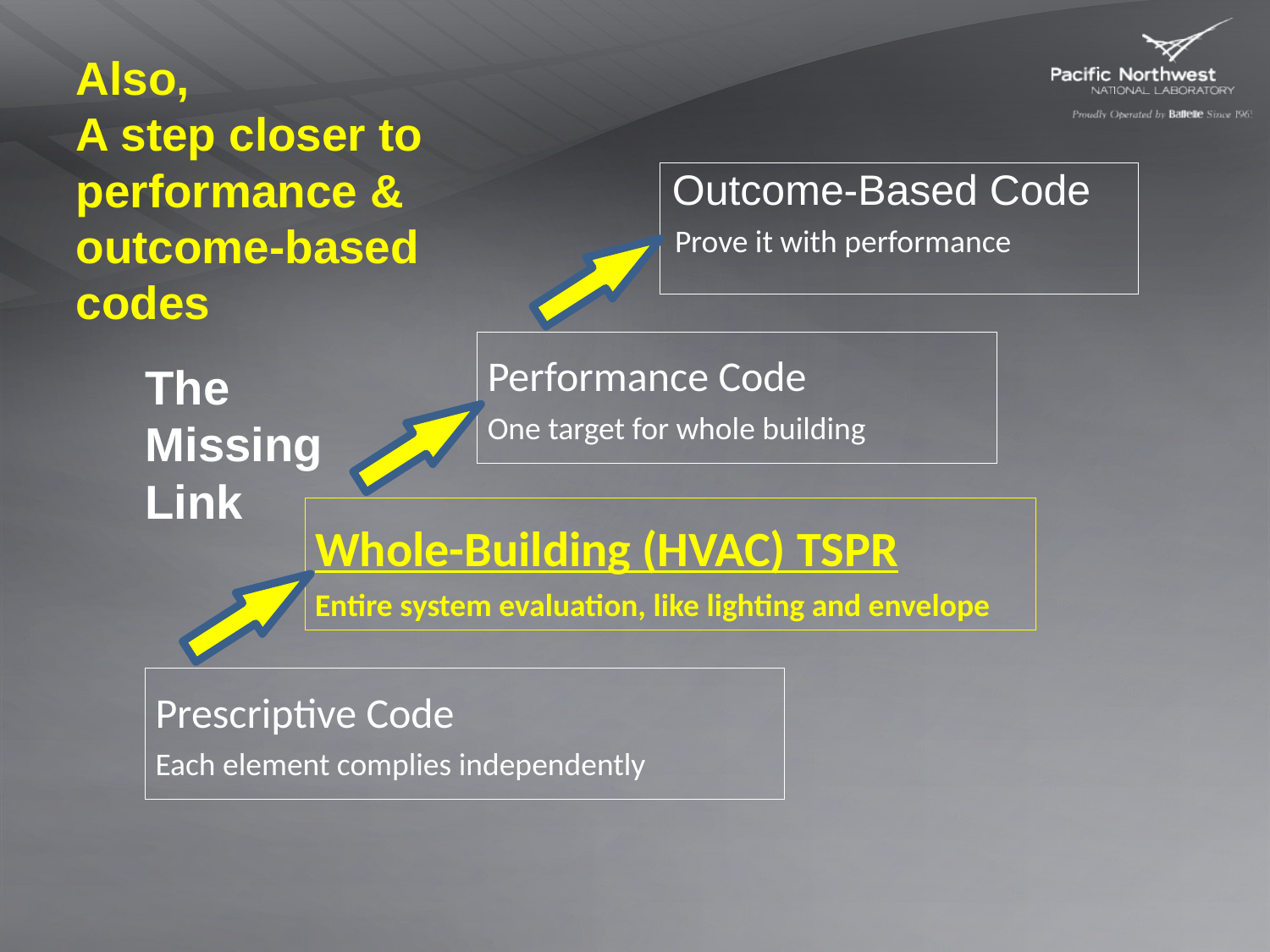

Also,
A step closer to performance & outcome-based codes
 Outcome-Based Code
  Prove it with performance

Performance Code
One target for whole building
# The Missing Link

Whole-Building (HVAC) TSPR
Entire system evaluation, like lighting and envelope

Prescriptive Code
Each element complies independently